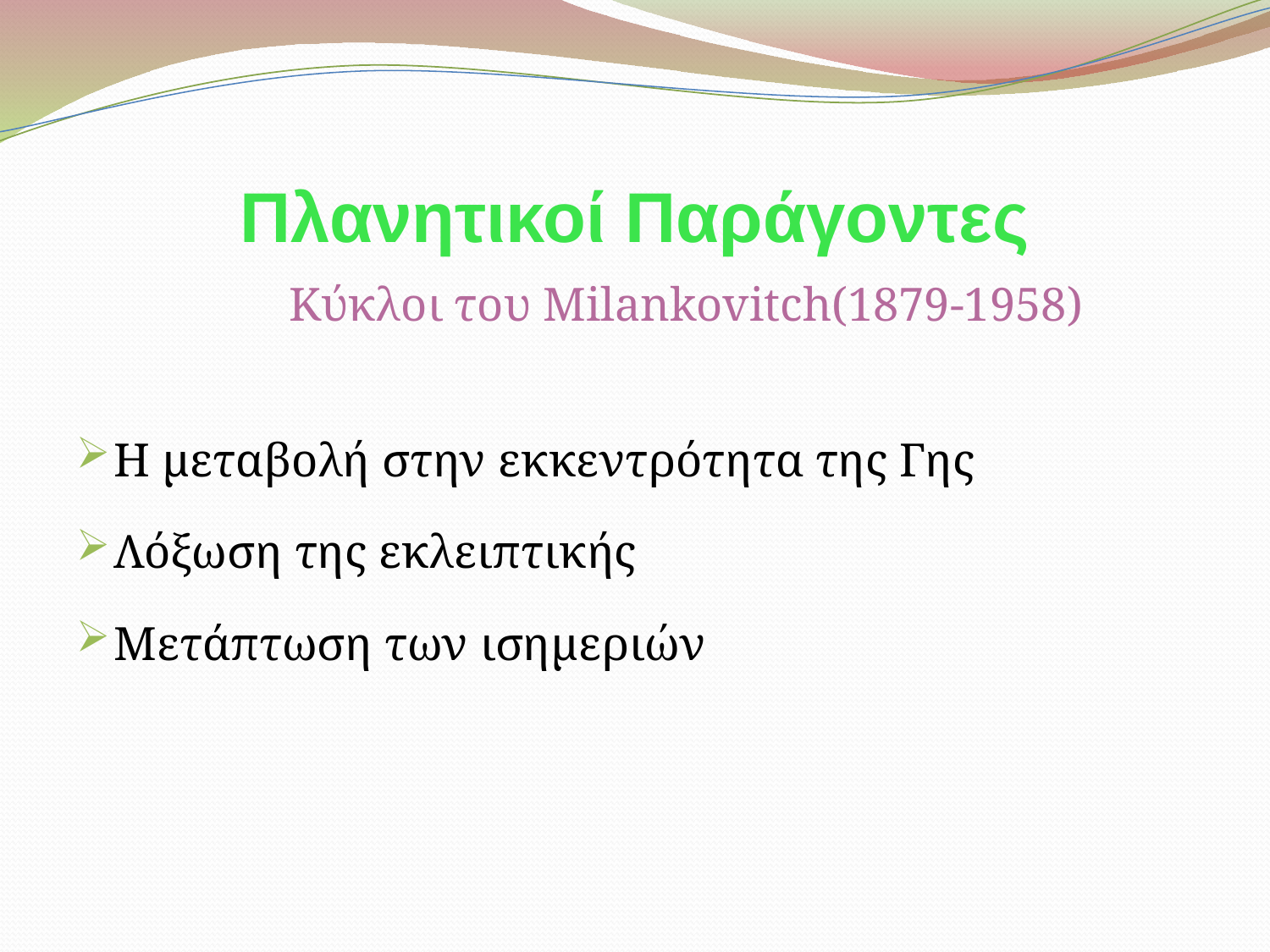

# Πλανητικοί Παράγοντες
                  Κύκλοι του Milankovitch(1879-1958)

Η μεταβολή στην εκκεντρότητα της Γης
Λόξωση της εκλειπτικής
Μετάπτωση των ισημεριών